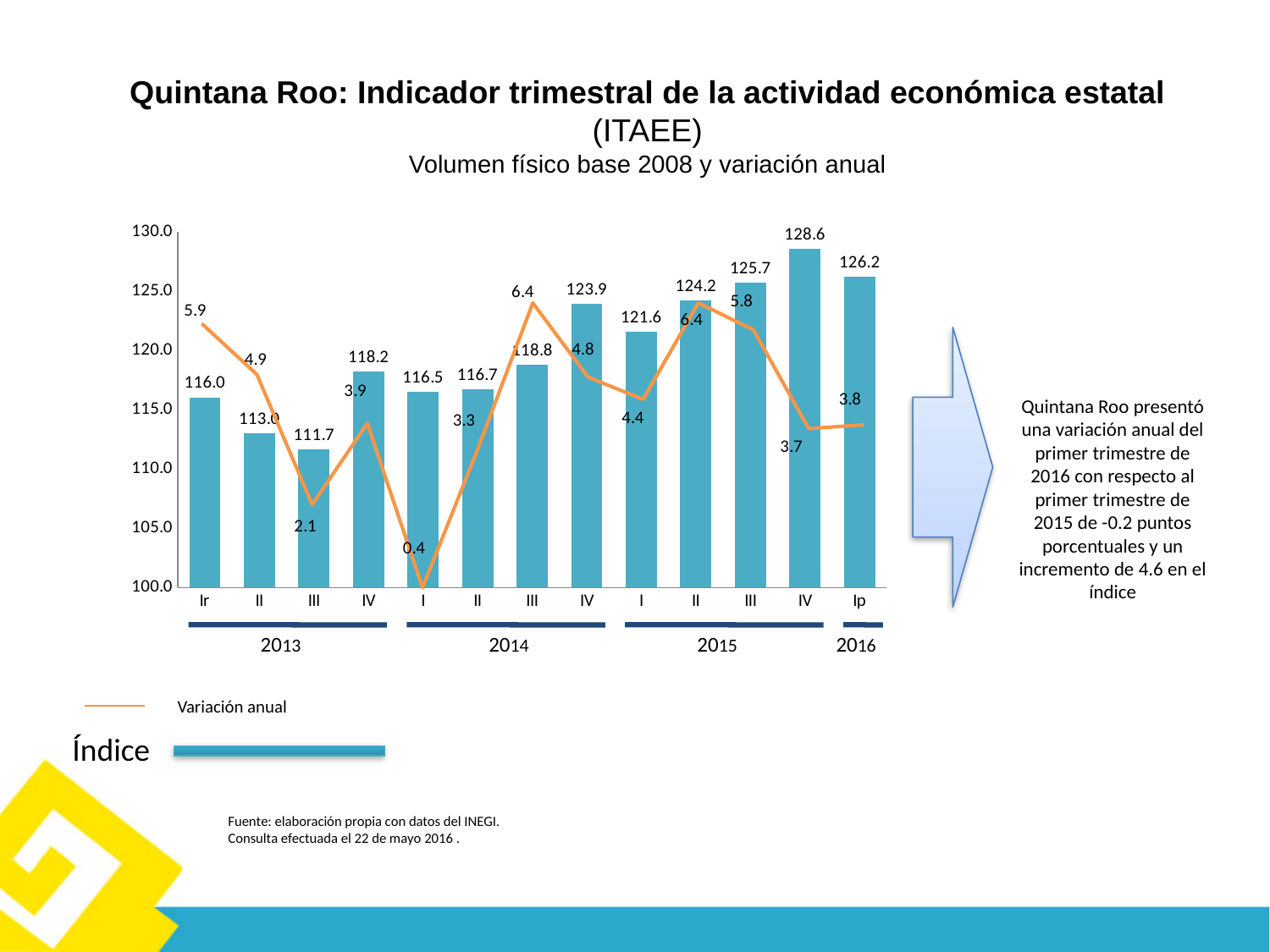

Quintana Roo: Indicador trimestral de la actividad económica estatal
(ITAEE)
Volumen físico base 2008 y variación anual

### Chart

| Category |  |
|---|---|
| Ir | 116.036492472612 |
| II | 112.99409007957733 |
| III | 111.657827625652 |
| IV | 118.235816463239 |
| I | 116.48691032635 |
| II | 116.72607769348961 |
| III | 118.78569079078395 |
| IV | 123.9380606206572 |
| I | 121.55878731598655 |
| II | 124.176613386402 |
| III | 125.6946689450174 |
| IV | 128.570907640896 |
| Ip | 126.20009958751902 |

### Chart

| Category |  |
|---|---|
| Ir | 5.9481210721059945 |
| II | 4.874812616564985 |
| III | 2.135068588732 |
| IV | 3.8503981982489988 |
| I | 0.388169138984001 |
| II | 3.3028166440259987 |
| III | 6.383666346285 |
| IV | 4.8227722596999785 |
| I | 4.354031689420985 |
| II | 6.3829230281139955 |
| III | 5.8163387426869955 |
| IV | 3.7380341414400067 |
| Ip | 3.8181626964299977 |
Quintana Roo presentó una variación anual del primer trimestre de 2016 con respecto al primer trimestre de 2015 de -0.2 puntos porcentuales y un incremento de 4.6 en el índice
2013
2014
2015
2016
Variación anual
Índice

Fuente: elaboración propia con datos del INEGI.
Consulta efectuada el 22 de mayo 2016 .